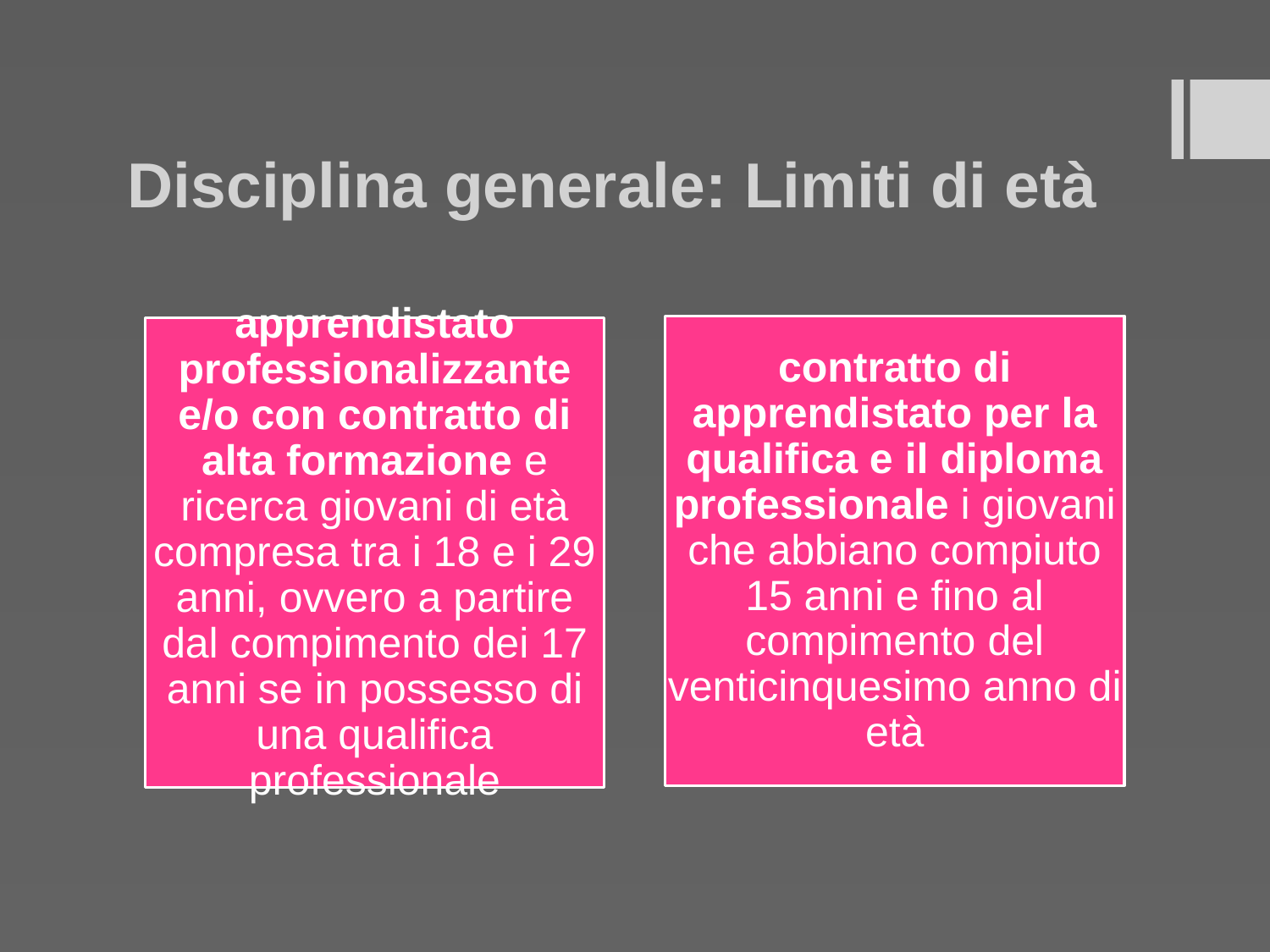

# Disciplina generale: Limiti di età
apprendistato professionalizzante e/o con contratto di alta formazione e ricerca giovani di età compresa tra i 18 e i 29 anni, ovvero a partire dal compimento dei 17 anni se in possesso di una qualifica professionale
contratto di apprendistato per la qualifica e il diploma professionale i giovani che abbiano compiuto 15 anni e fino al compimento del venticinquesimo anno di età